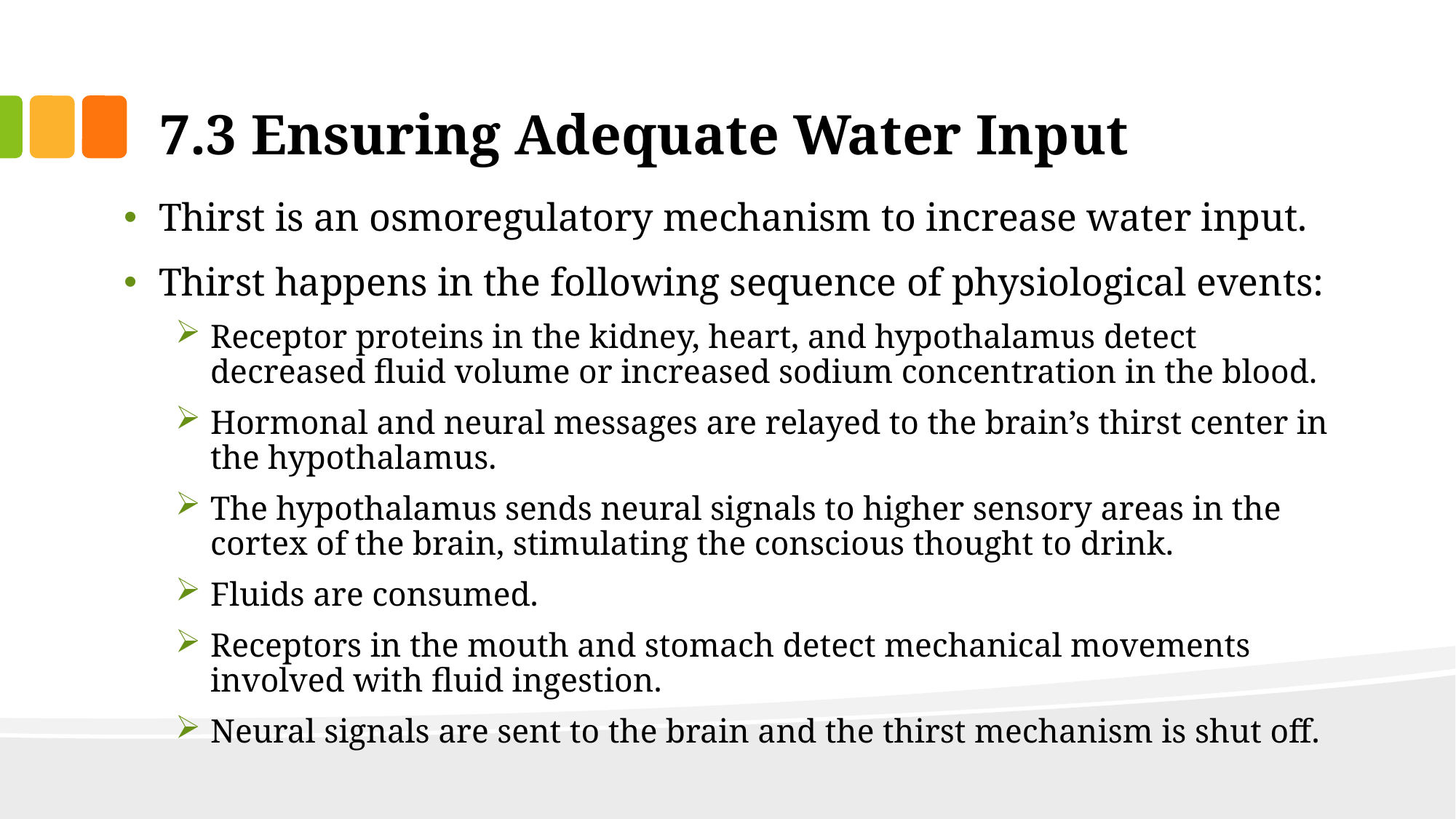

# 7.3 Ensuring Adequate Water Input
Thirst is an osmoregulatory mechanism to increase water input.
Thirst happens in the following sequence of physiological events:
Receptor proteins in the kidney, heart, and hypothalamus detect decreased fluid volume or increased sodium concentration in the blood.
Hormonal and neural messages are relayed to the brain’s thirst center in the hypothalamus.
The hypothalamus sends neural signals to higher sensory areas in the cortex of the brain, stimulating the conscious thought to drink.
Fluids are consumed.
Receptors in the mouth and stomach detect mechanical movements involved with fluid ingestion.
Neural signals are sent to the brain and the thirst mechanism is shut off.